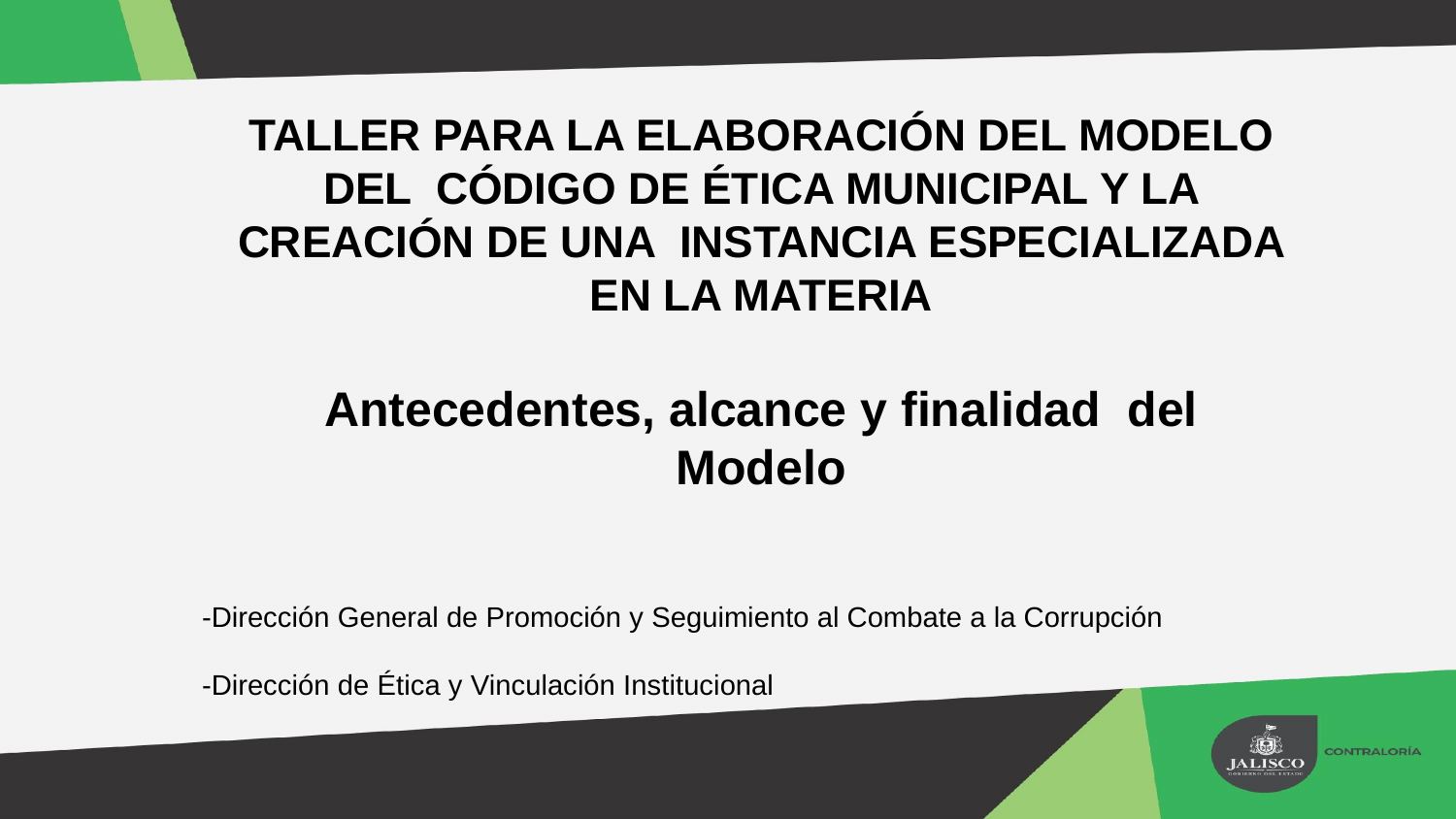

TALLER PARA LA ELABORACIÓN DEL MODELO DEL  CÓDIGO DE ÉTICA MUNICIPAL Y LA CREACIÓN DE UNA  INSTANCIA ESPECIALIZADA EN LA MATERIA

Antecedentes, alcance y finalidad  del Modelo

-Dirección General de Promoción y Seguimiento al Combate a la Corrupción

-Dirección de Ética y Vinculación Institucional